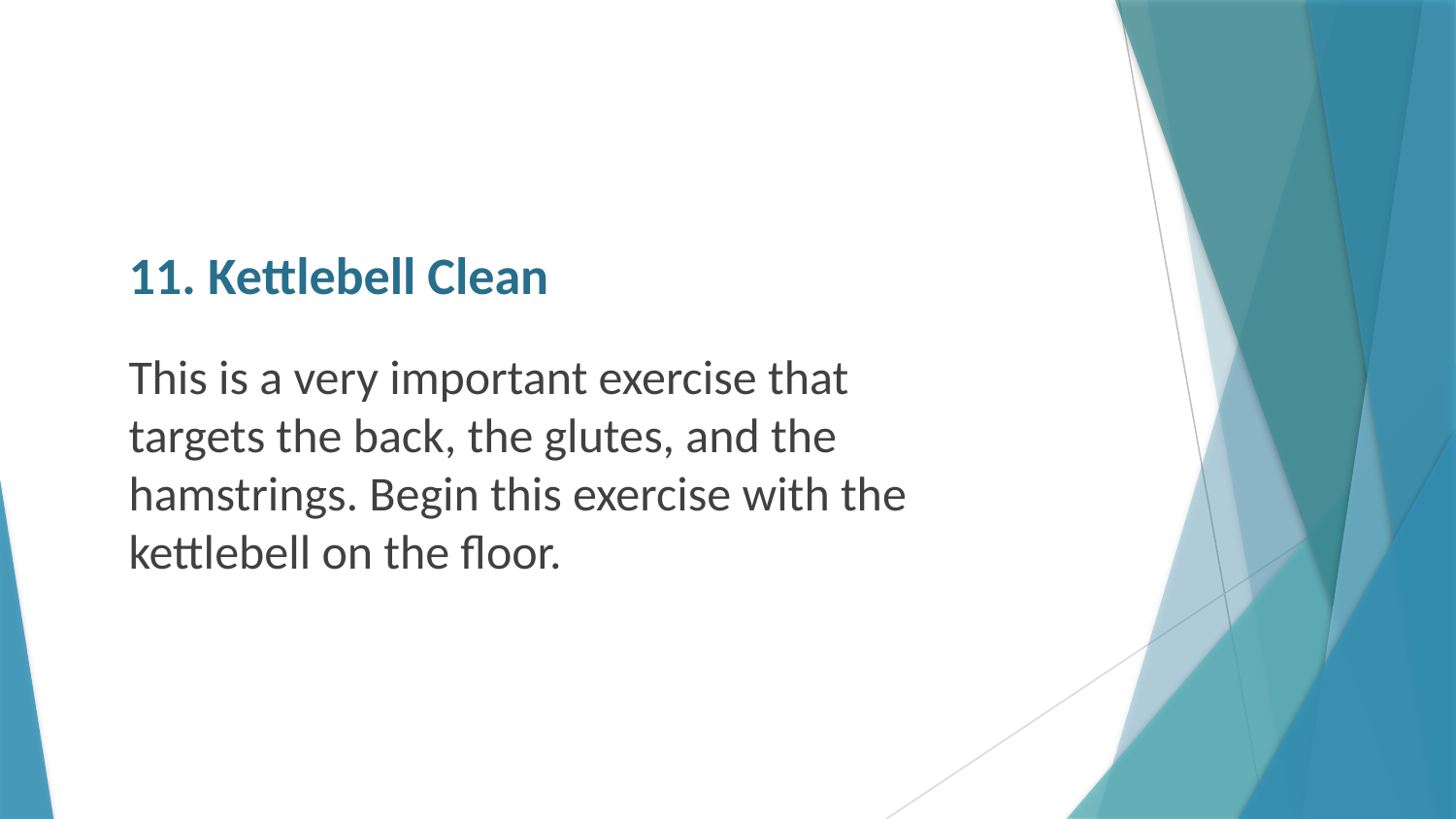

# 11. Kettlebell Clean
This is a very important exercise that targets the back, the glutes, and the hamstrings. Begin this exercise with the kettlebell on the floor.